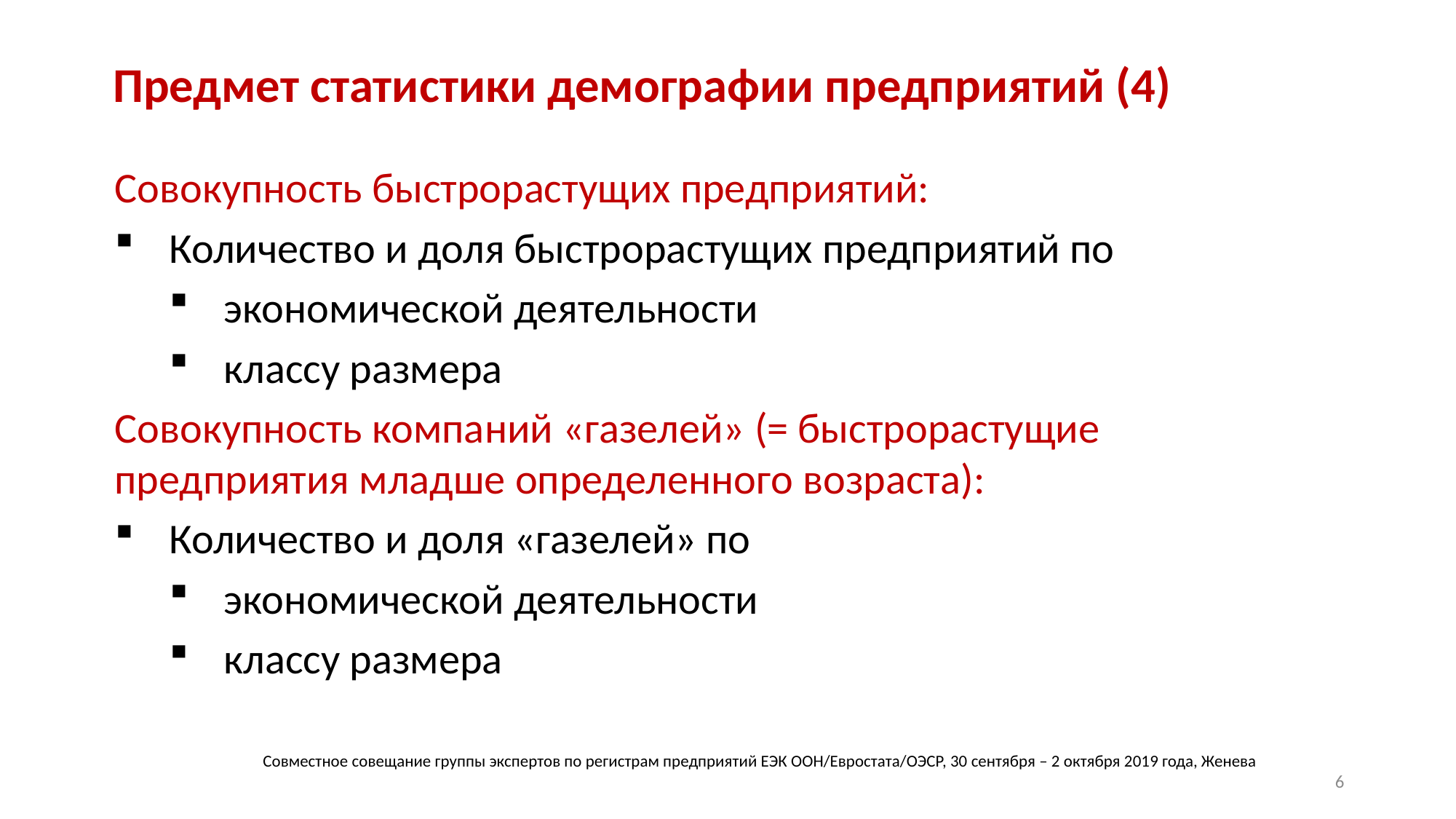

# Предмет статистики демографии предприятий (4)
Совокупность быстрорастущих предприятий:
Количество и доля быстрорастущих предприятий по
экономической деятельности
классу размера
Совокупность компаний «газелей» (= быстрорастущие предприятия младше определенного возраста):
Количество и доля «газелей» по
экономической деятельности
классу размера
Совместное совещание группы экспертов по регистрам предприятий ЕЭК ООН/Евростата/ОЭСР, 30 сентября – 2 октября 2019 года, Женева
6